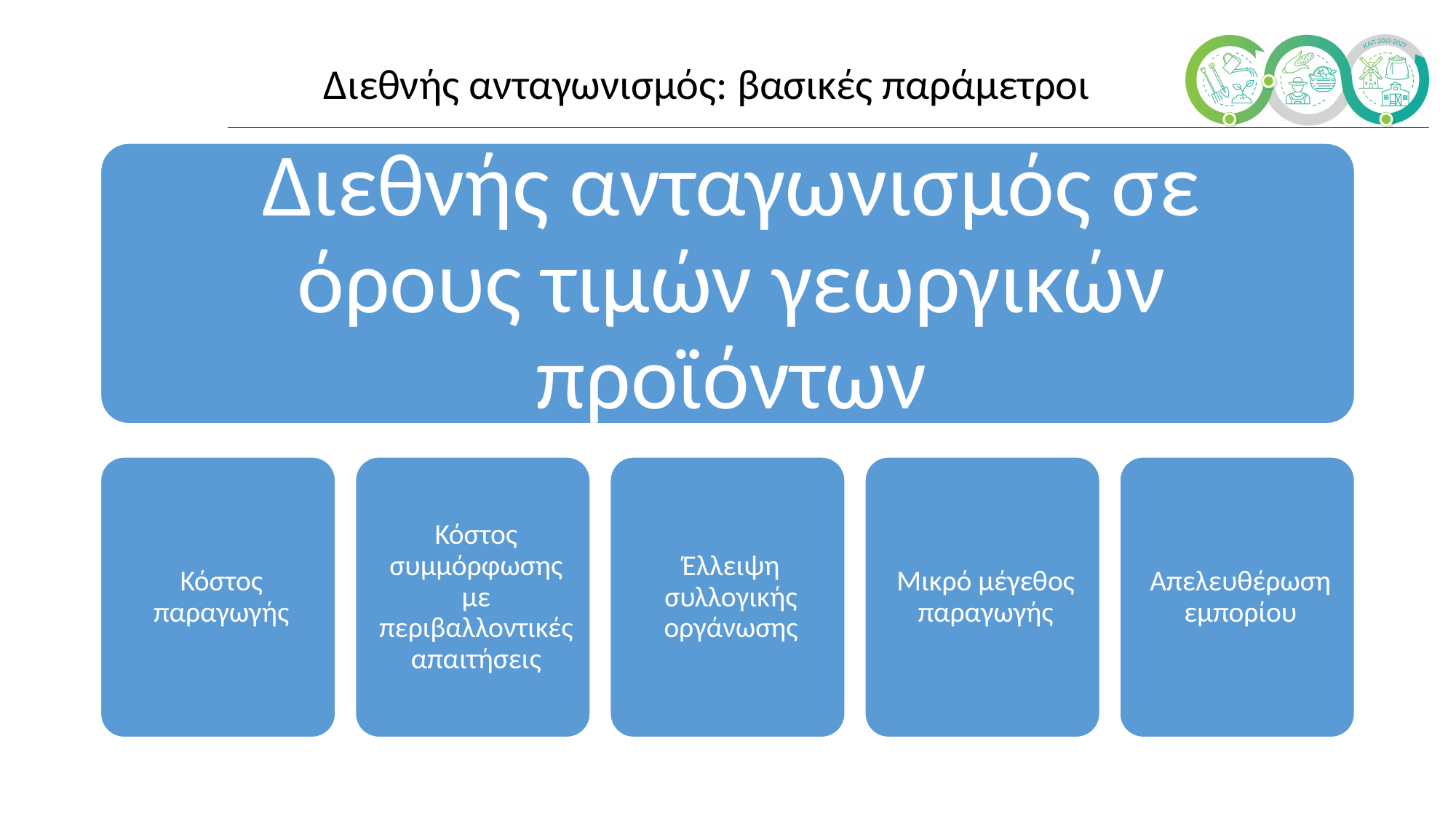

# Διεθνής ανταγωνισμός: βασικές παράμετροι
Διεθνής ανταγωνισμός σε όρους τιμών γεωργικών προϊόντων
Κόστος παραγωγής
Κόστος συμμόρφωσης με περιβαλλοντικές απαιτήσεις
Έλλειψη συλλογικής οργάνωσης
Μικρό μέγεθος παραγωγής
Απελευθέρωση εμπορίου